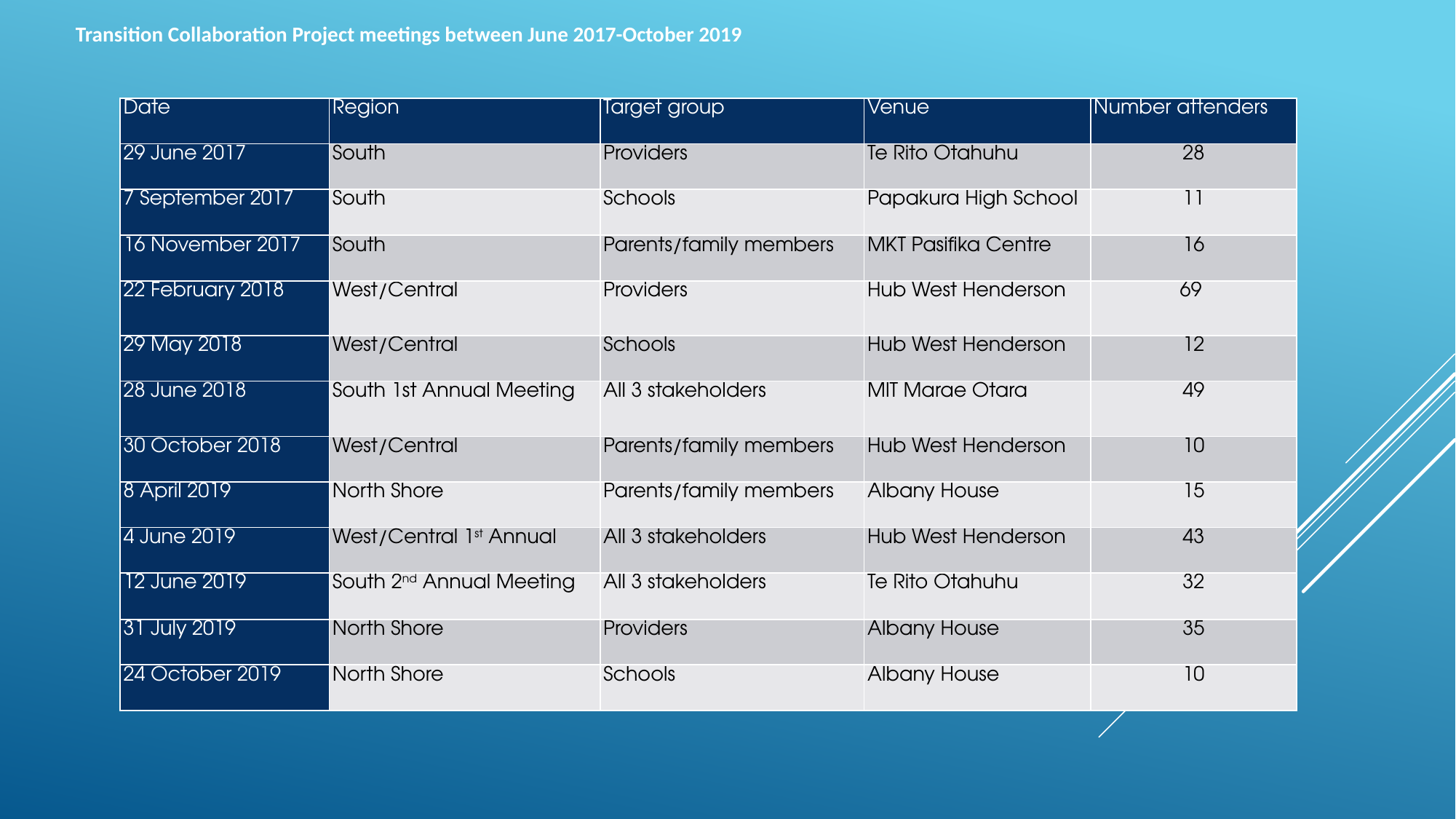

Transition Collaboration Project meetings between June 2017-October 2019
| Date | Region | Target group | Venue | Number attenders |
| --- | --- | --- | --- | --- |
| 29 June 2017 | South | Providers | Te Rito Otahuhu | 28 |
| 7 September 2017 | South | Schools | Papakura High School | 11 |
| 16 November 2017 | South | Parents/family members | MKT Pasifika Centre | 16 |
| 22 February 2018 | West/Central | Providers | Hub West Henderson | 69 |
| 29 May 2018 | West/Central | Schools | Hub West Henderson | 12 |
| 28 June 2018 | South 1st Annual Meeting | All 3 stakeholders | MIT Marae Otara | 49 |
| 30 October 2018 | West/Central | Parents/family members | Hub West Henderson | 10 |
| 8 April 2019 | North Shore | Parents/family members | Albany House | 15 |
| 4 June 2019 | West/Central 1st Annual | All 3 stakeholders | Hub West Henderson | 43 |
| 12 June 2019 | South 2nd Annual Meeting | All 3 stakeholders | Te Rito Otahuhu | 32 |
| 31 July 2019 | North Shore | Providers | Albany House | 35 |
| 24 October 2019 | North Shore | Schools | Albany House | 10 |